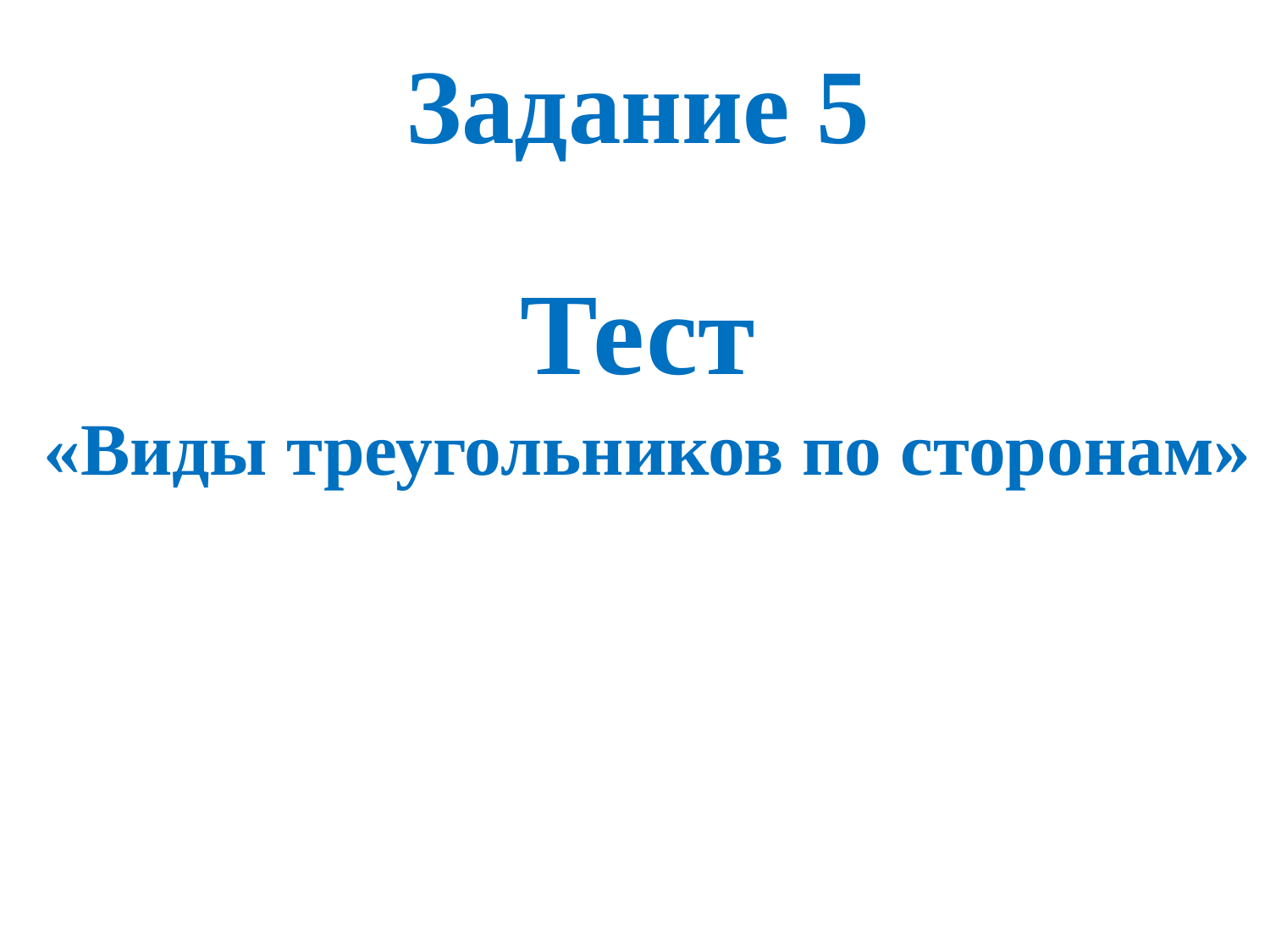

# Задание 5 Тест «Виды треугольников по сторонам»